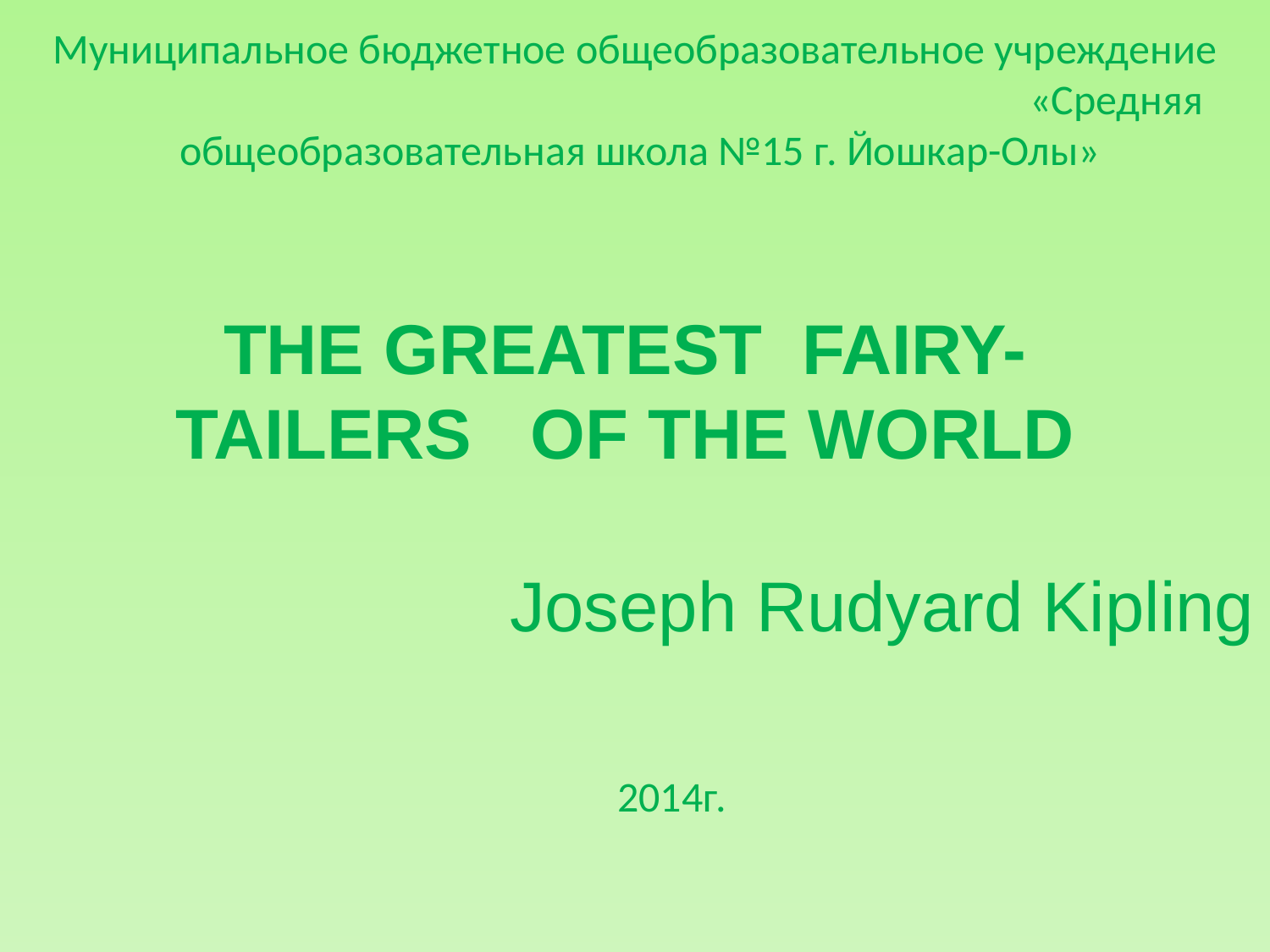

# Муниципальное бюджетное общеобразовательное учреждение                                                                                                      «Средняя общеобразовательная школа №15 г. Йошкар-Олы»
THE GREATEST  FAIRY-TAILERS   OF THE WORLD
Joseph Rudyard Kipling
2014г.